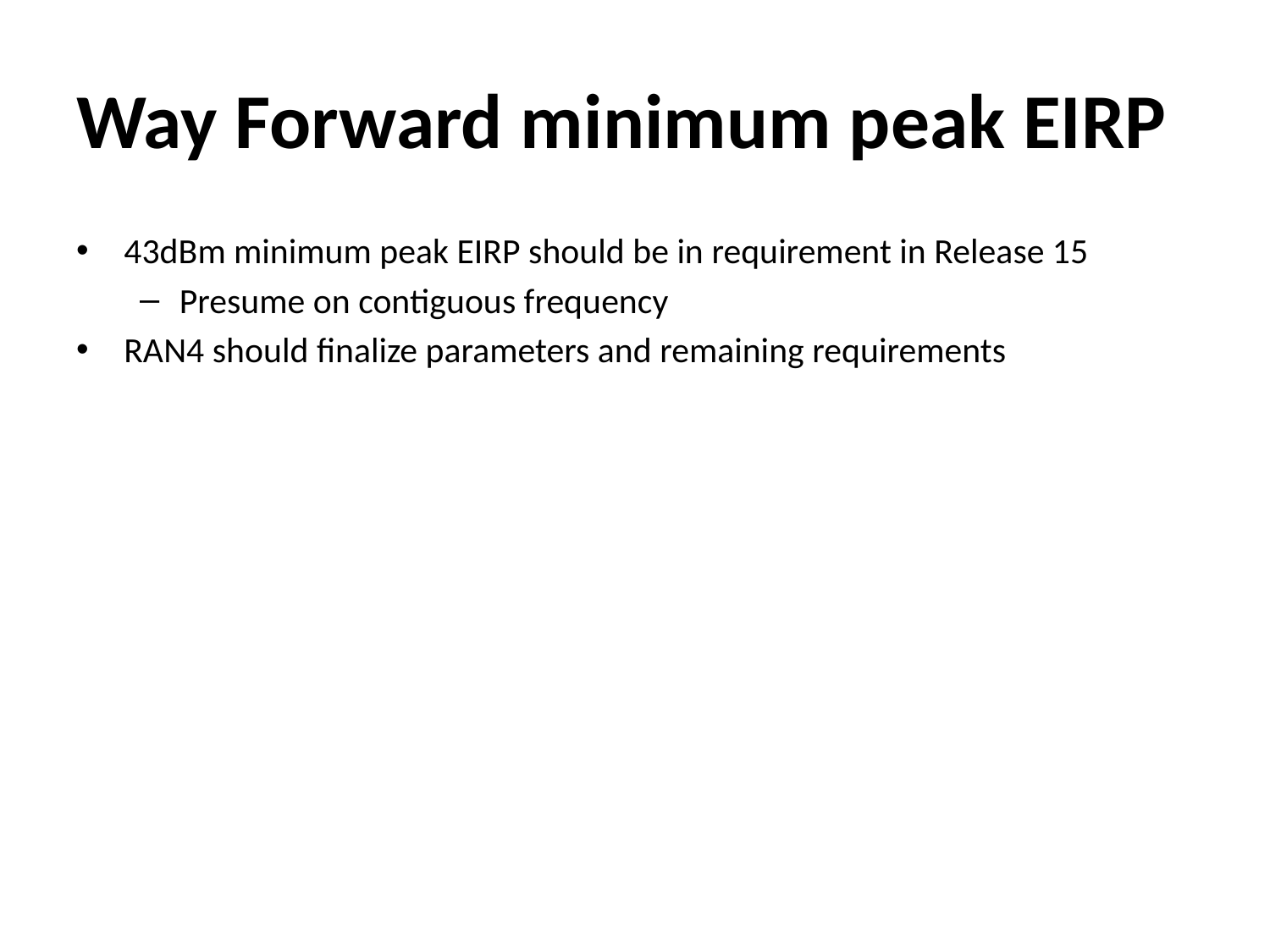

# Way Forward minimum peak EIRP
43dBm minimum peak EIRP should be in requirement in Release 15
Presume on contiguous frequency
RAN4 should finalize parameters and remaining requirements